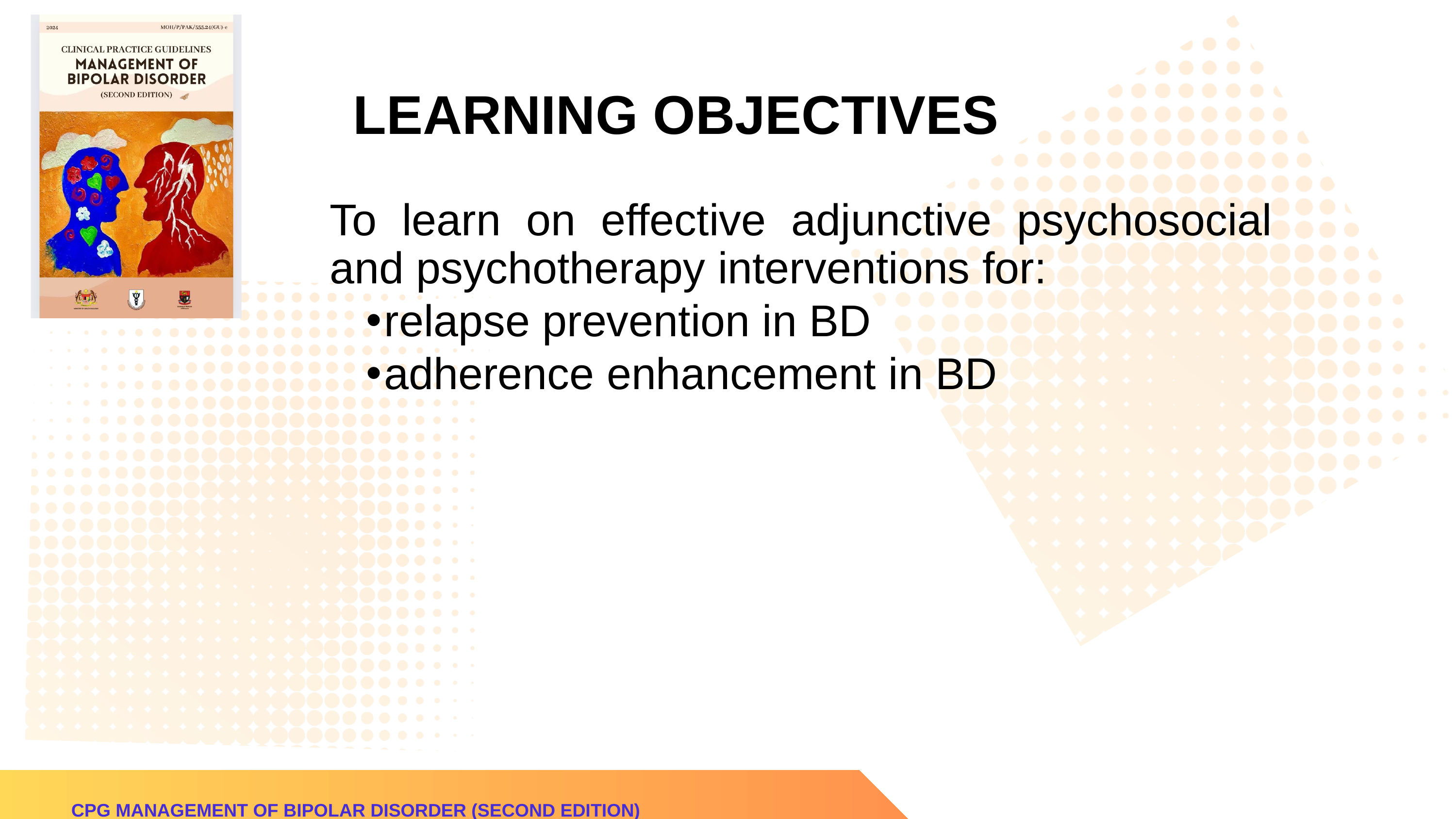

LEARNING OBJECTIVES

To learn on effective adjunctive psychosocial and psychotherapy interventions for:
relapse prevention in BD
adherence enhancement in BD

CPG MANAGEMENT OF BIPOLAR DISORDER (SECOND EDITION)